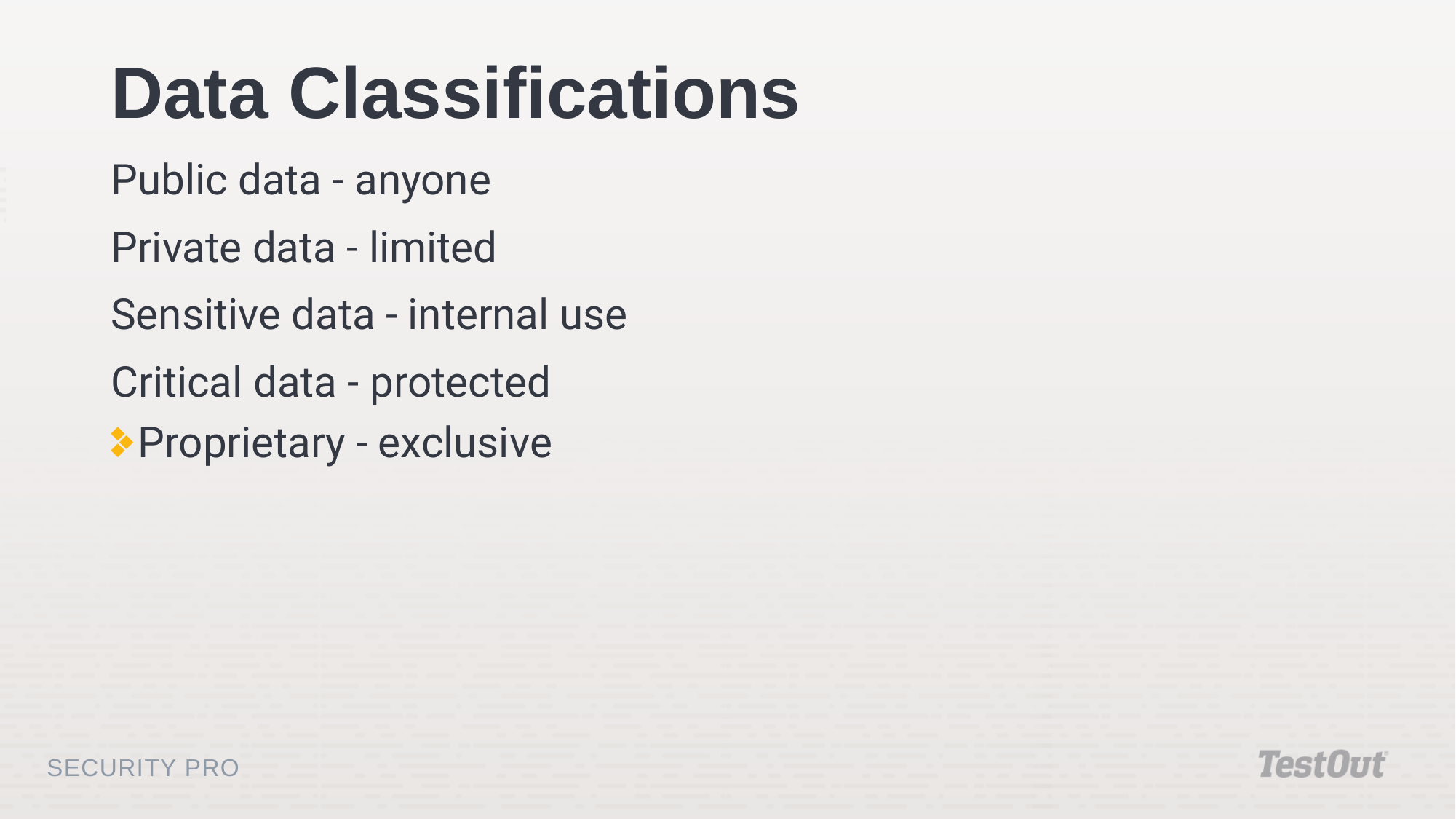

# Data Classifications
Public data - anyone
Private data - limited
Sensitive data - internal use
Critical data - protected
Proprietary - exclusive
Security Pro